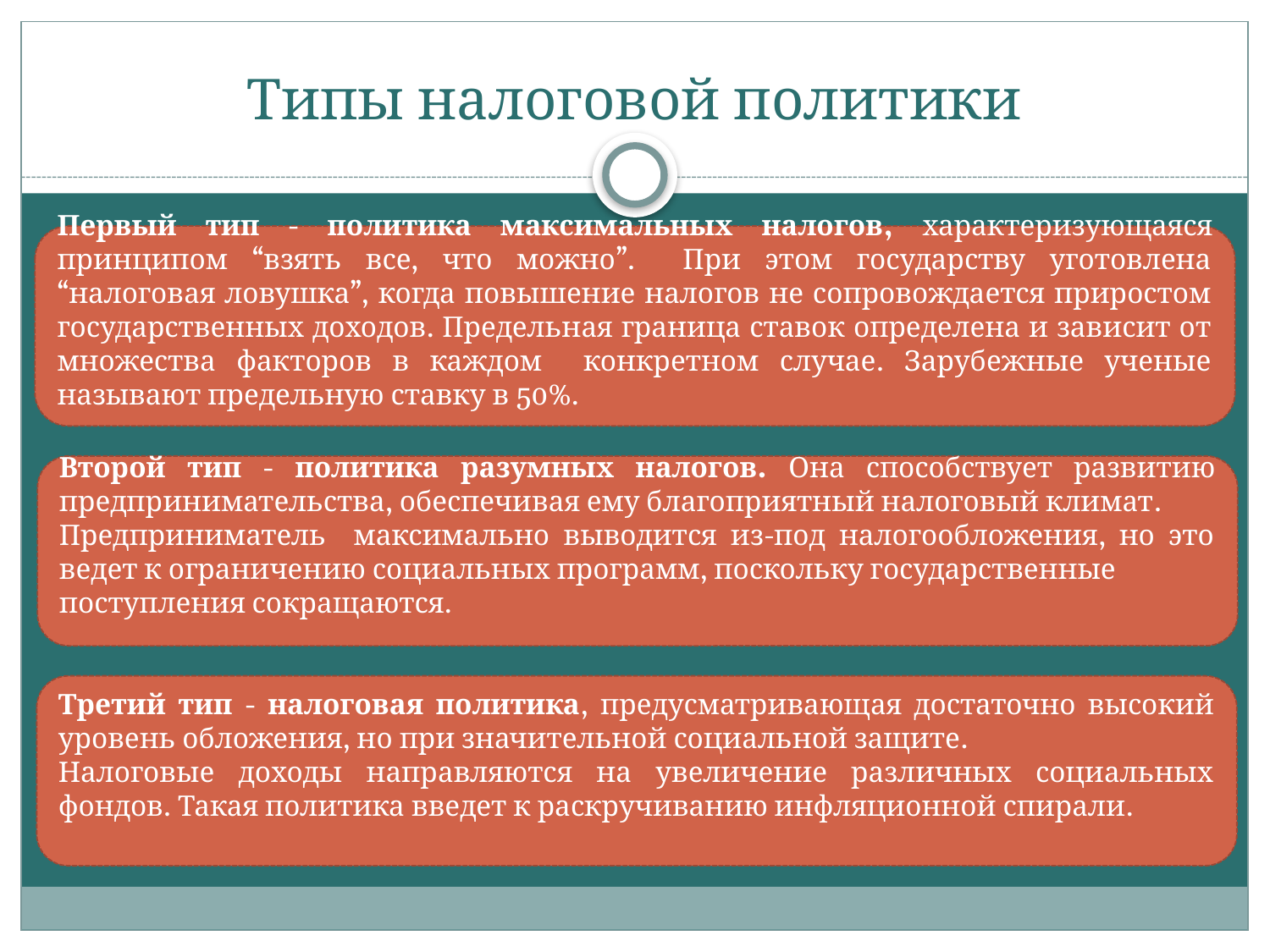

# Типы налоговой политики
Первый тип - политика максимальных налогов, характеризующаяся принципом “взять все, что можно”.  При этом государству уготовлена “налоговая ловушка”, когда повышение налогов не сопровождается приростом государственных доходов. Предельная граница ставок определена и зависит от множества факторов в каждом  конкретном случае. Зарубежные ученые называют предельную ставку в 50%.

Второй тип - политика разумных налогов. Она способствует развитию предпринимательства, обеспечивая ему благоприятный налоговый климат.
Предприниматель  максимально выводится из-под налогообложения, но это ведет к ограничению социальных программ, поскольку государственные
поступления сокращаются.

Третий тип - налоговая политика, предусматривающая достаточно высокий уровень обложения, но при значительной социальной защите.
Налоговые доходы направляются на увеличение различных социальных фондов. Такая политика введет к раскручиванию инфляционной спирали.